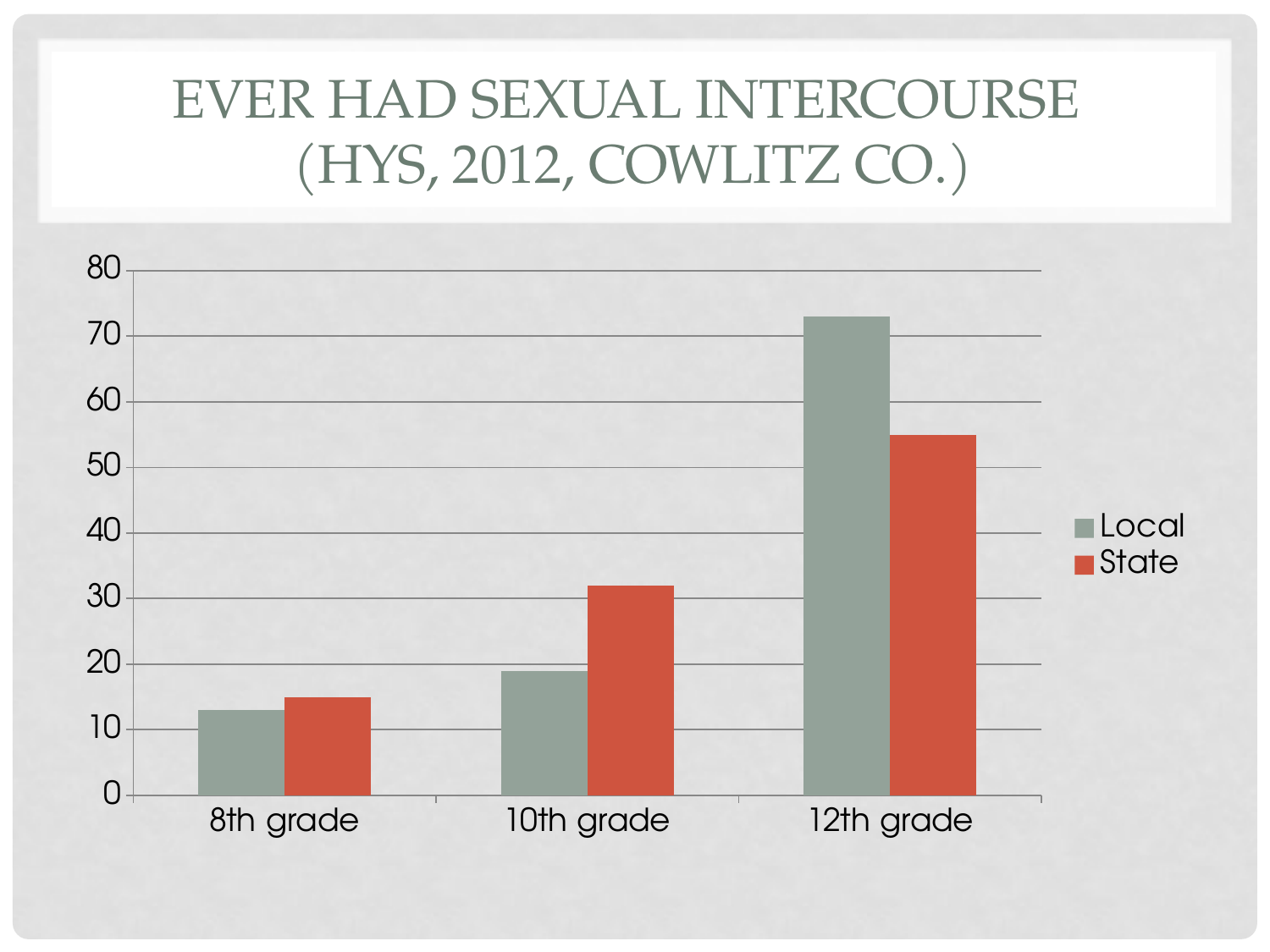

# Ever Had Sexual Intercourse (HYS, 2012, Cowlitz Co.)

### Chart

| Category | Local | State |
|---|---|---|
| 8th grade | 13.0 | 15.0 |
| 10th grade | 19.0 | 32.0 |
| 12th grade | 73.0 | 55.0 |